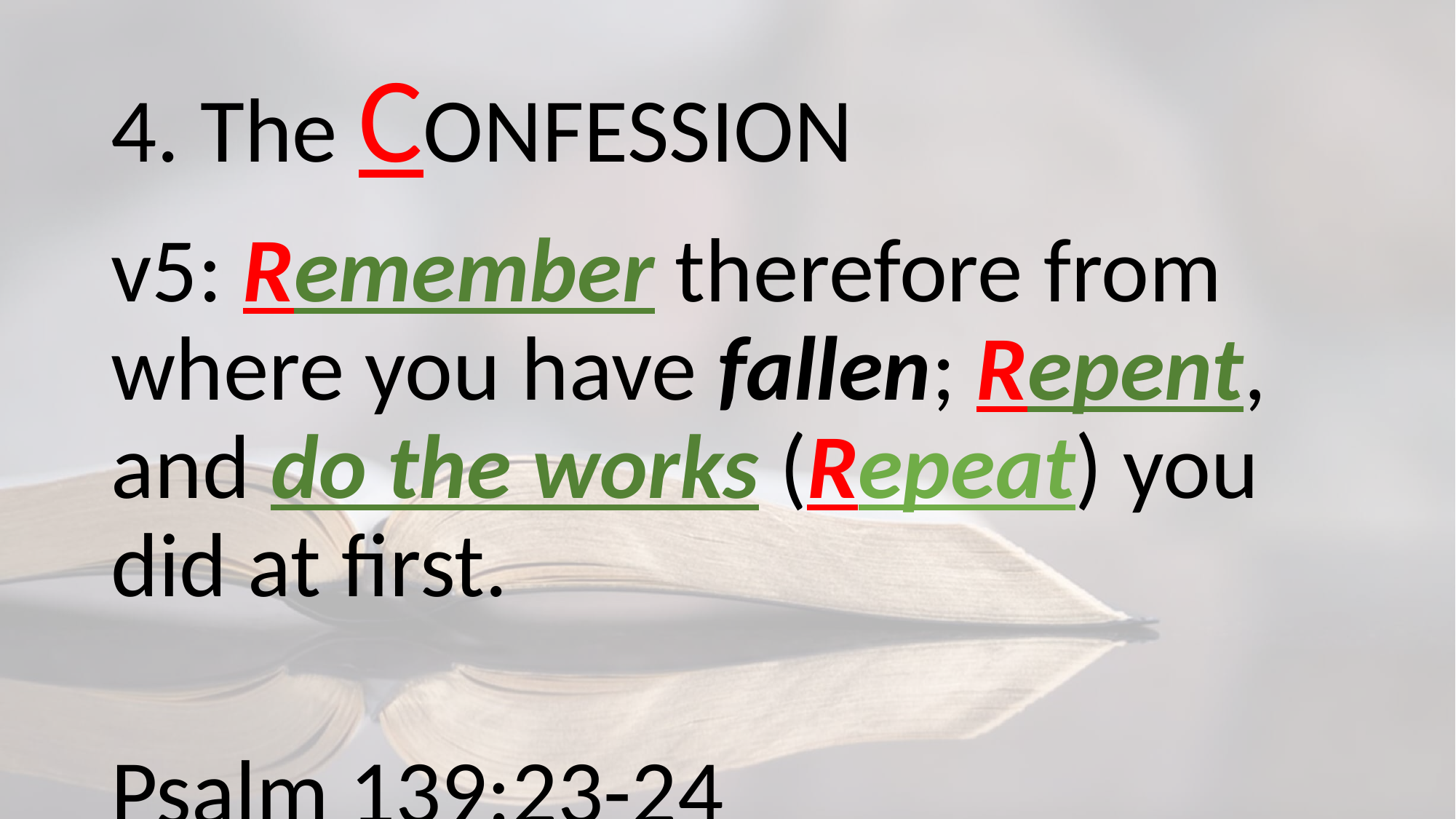

# 4. The CONFESSION
v5: Remember therefore from where you have fallen; Repent, and do the works (Repeat) you did at first.

Psalm 139:23-24